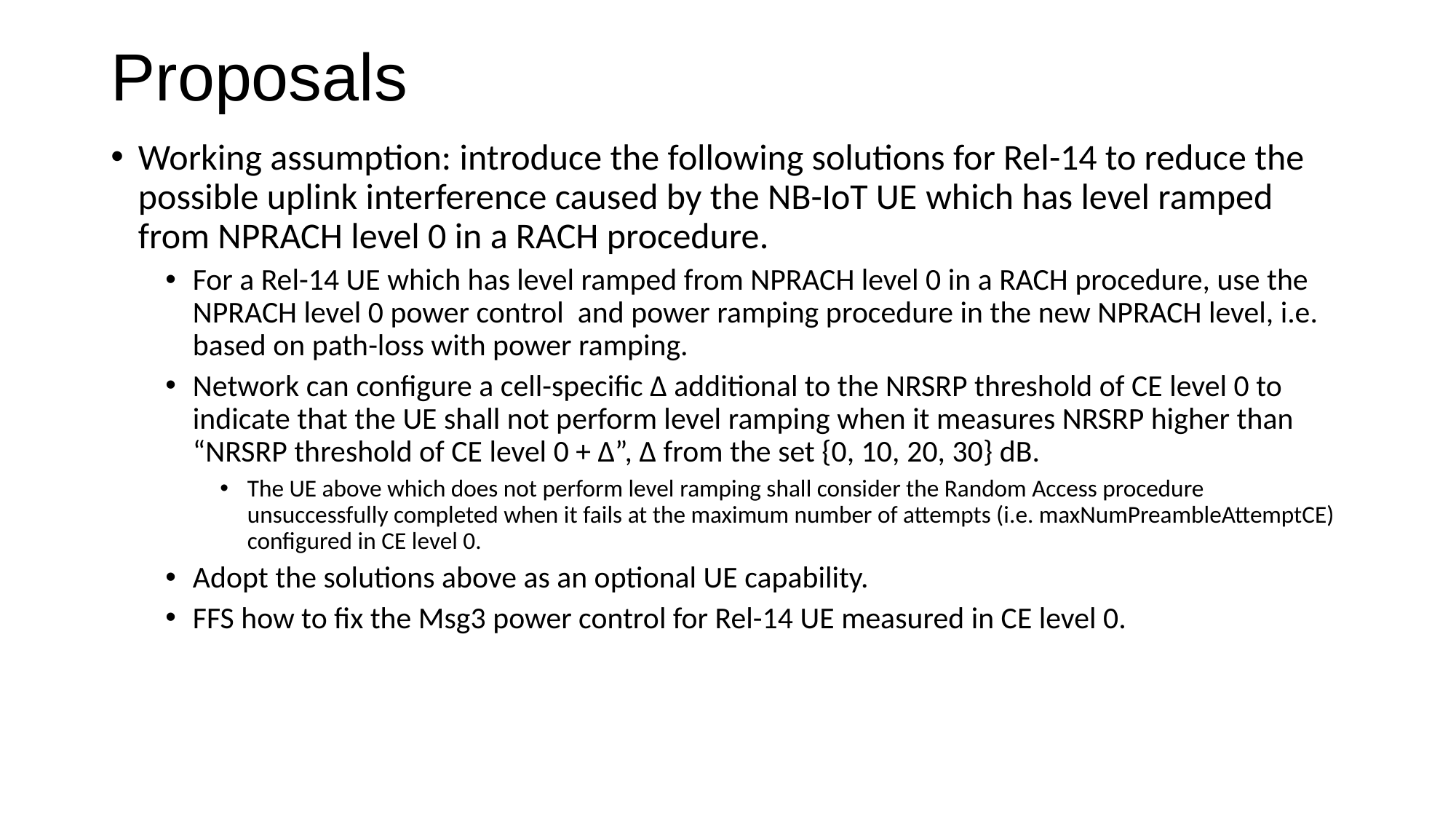

# Proposals
Working assumption: introduce the following solutions for Rel-14 to reduce the possible uplink interference caused by the NB-IoT UE which has level ramped from NPRACH level 0 in a RACH procedure.
For a Rel-14 UE which has level ramped from NPRACH level 0 in a RACH procedure, use the NPRACH level 0 power control  and power ramping procedure in the new NPRACH level, i.e. based on path-loss with power ramping.
Network can configure a cell-specific Δ additional to the NRSRP threshold of CE level 0 to indicate that the UE shall not perform level ramping when it measures NRSRP higher than “NRSRP threshold of CE level 0 + Δ”, Δ from the set {0, 10, 20, 30} dB.
The UE above which does not perform level ramping shall consider the Random Access procedure unsuccessfully completed when it fails at the maximum number of attempts (i.e. maxNumPreambleAttemptCE) configured in CE level 0.
Adopt the solutions above as an optional UE capability.
FFS how to fix the Msg3 power control for Rel-14 UE measured in CE level 0.